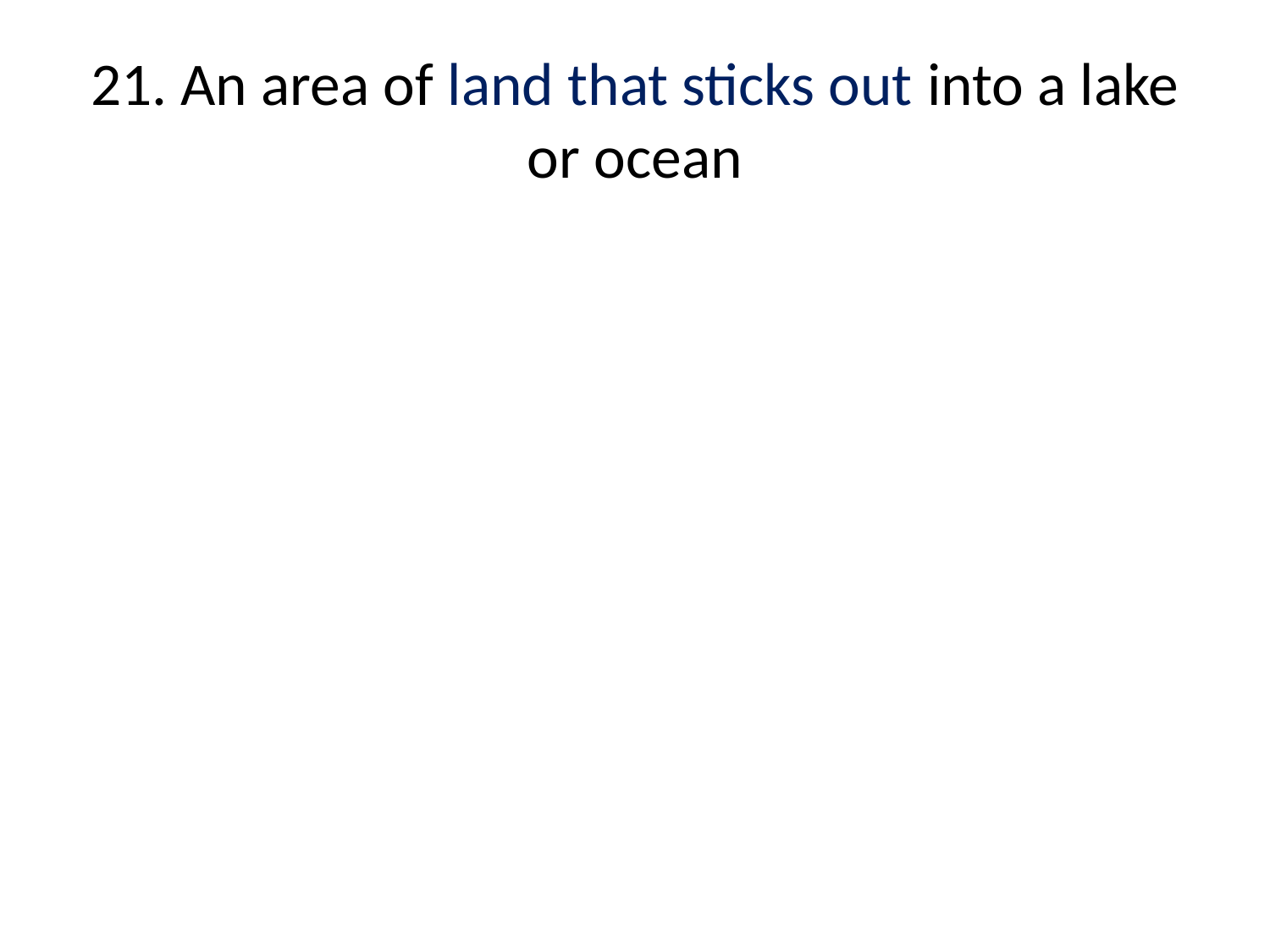

# 21. An area of land that sticks out into a lake or ocean